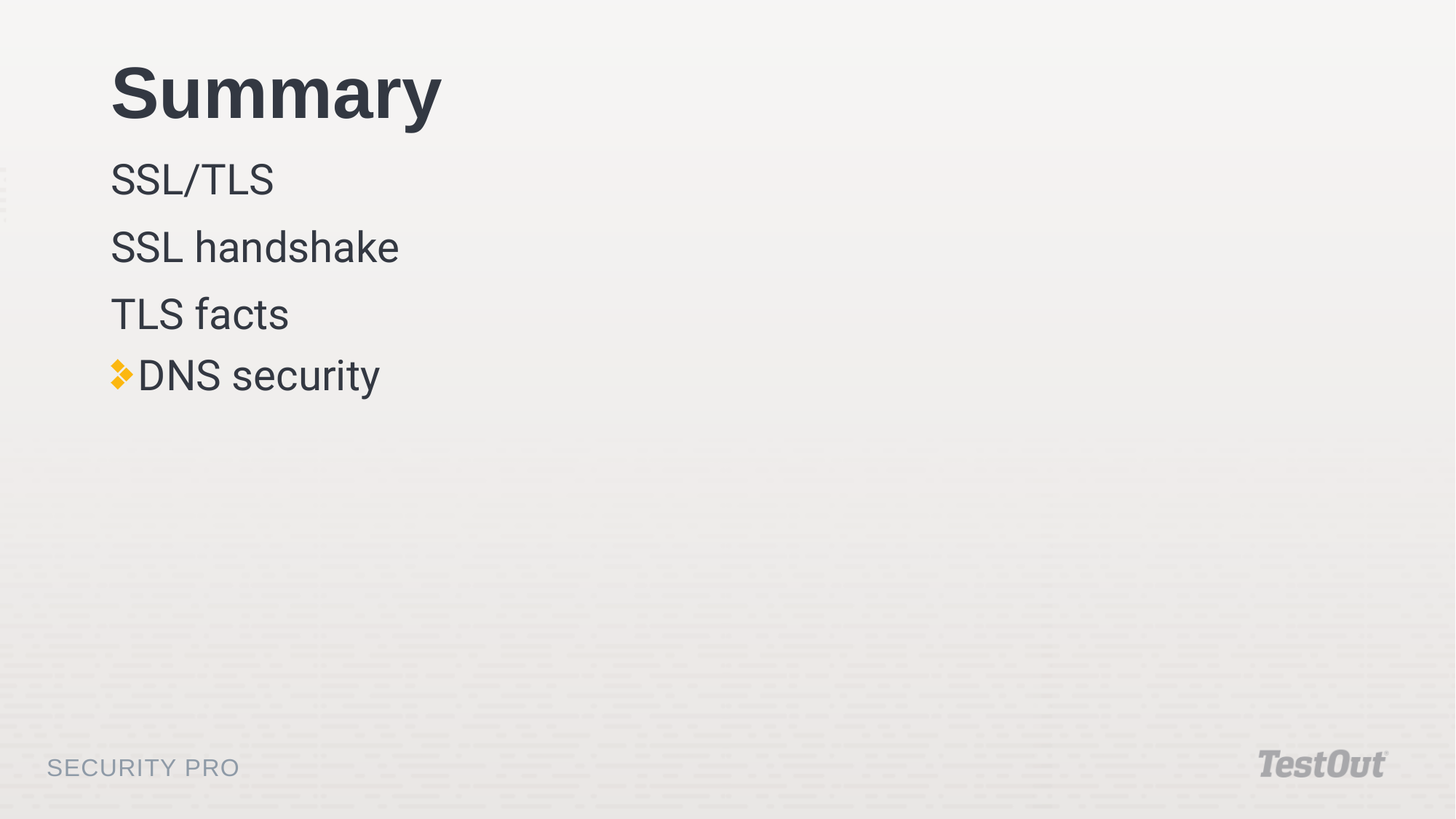

# Summary
SSL/TLS
SSL handshake
TLS facts
DNS security
Security Pro